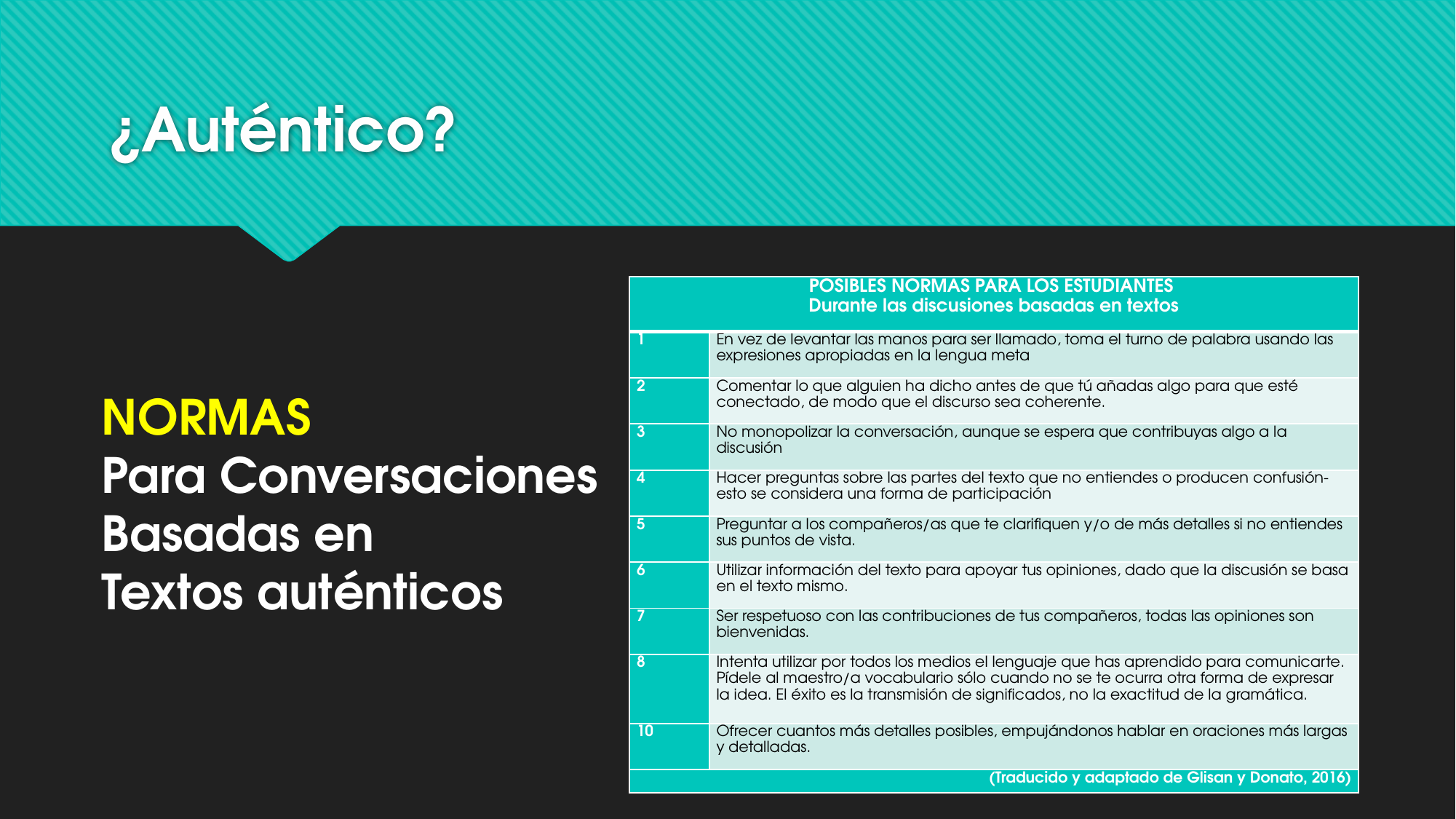

# ¿Auténtico?
| POSIBLES NORMAS PARA LOS ESTUDIANTES Durante las discusiones basadas en textos |  |
| --- | --- |
| 1 | En vez de levantar las manos para ser llamado, toma el turno de palabra usando las expresiones apropiadas en la lengua meta |
| 2 | Comentar lo que alguien ha dicho antes de que tú añadas algo para que esté conectado, de modo que el discurso sea coherente. |
| 3 | No monopolizar la conversación, aunque se espera que contribuyas algo a la discusión |
| 4 | Hacer preguntas sobre las partes del texto que no entiendes o producen confusión-esto se considera una forma de participación |
| 5 | Preguntar a los compañeros/as que te clarifiquen y/o de más detalles si no entiendes sus puntos de vista. |
| 6 | Utilizar información del texto para apoyar tus opiniones, dado que la discusión se basa en el texto mismo. |
| 7 | Ser respetuoso con las contribuciones de tus compañeros, todas las opiniones son bienvenidas. |
| 8 | Intenta utilizar por todos los medios el lenguaje que has aprendido para comunicarte. Pídele al maestro/a vocabulario sólo cuando no se te ocurra otra forma de expresar la idea. El éxito es la transmisión de significados, no la exactitud de la gramática. |
| 10 | Ofrecer cuantos más detalles posibles, empujándonos hablar en oraciones más largas y detalladas. |
| (Traducido y adaptado de Glisan y Donato, 2016) |  |
NORMAS
Para Conversaciones
Basadas en
Textos auténticos